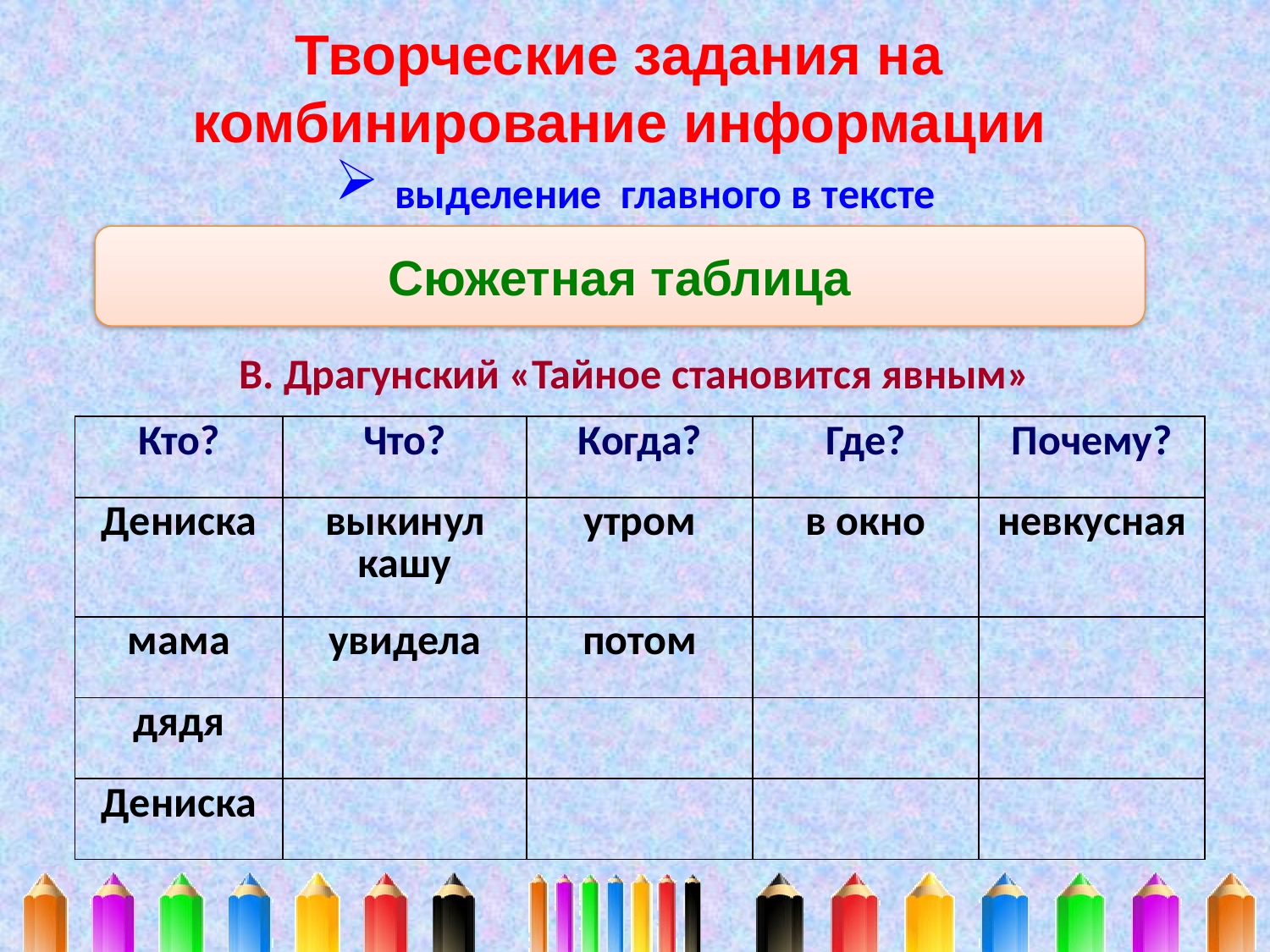

# Творческие задания на комбинирование информации
 выделение  главного в тексте

В. Драгунский «Тайное становится явным»

Сюжетная таблица
| Кто? | Что? | Когда? | Где? | Почему? |
| --- | --- | --- | --- | --- |
| Дениска | выкинул кашу | утром | в окно | невкусная |
| мама | увидела | потом |  |  |
| дядя |  |  |  |  |
| Дениска |  |  |  |  |